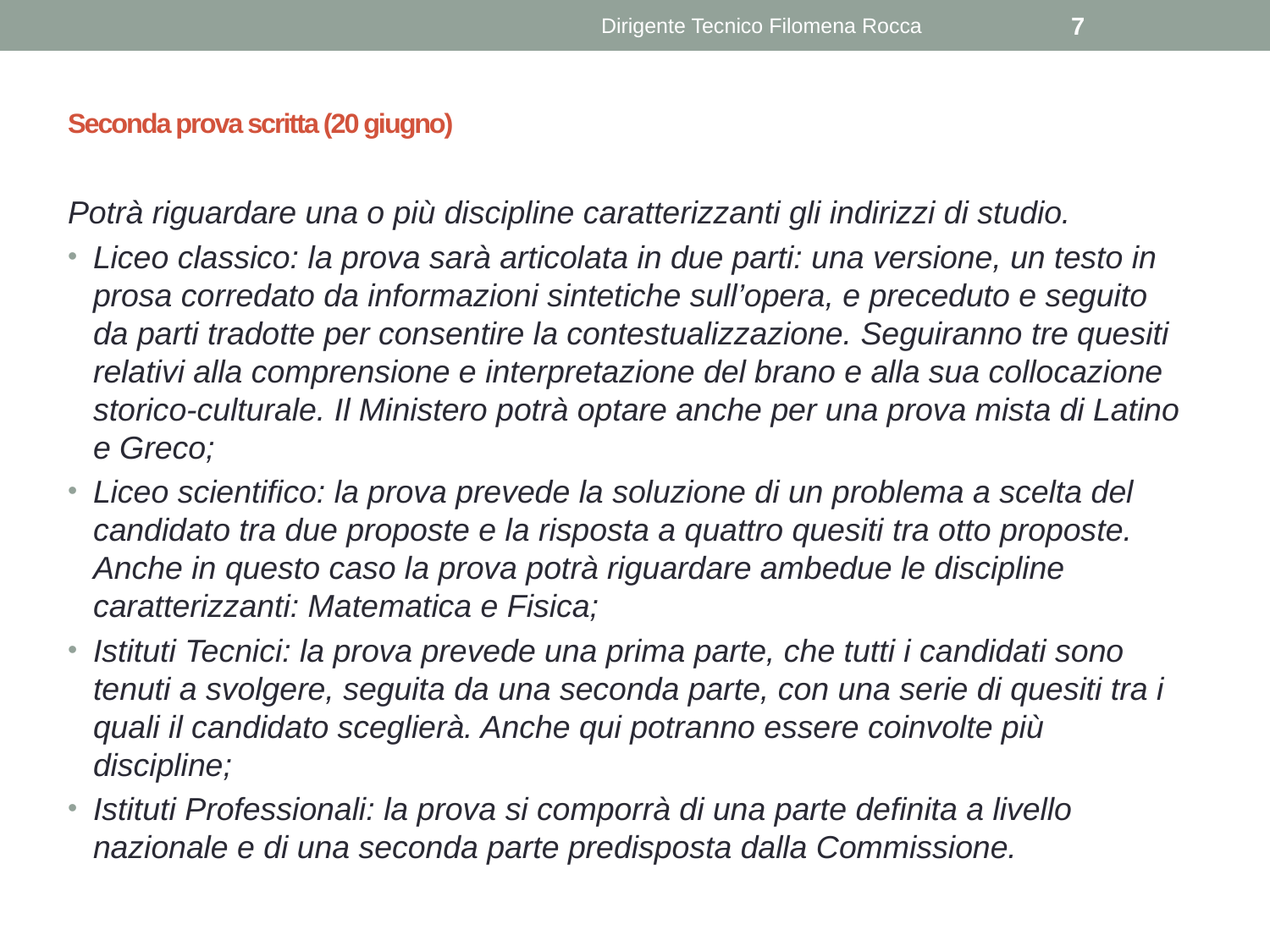

Dirigente Tecnico Filomena Rocca
7
# Seconda prova scritta (20 giugno)
Potrà riguardare una o più discipline caratterizzanti gli indirizzi di studio.
Liceo classico: la prova sarà articolata in due parti: una versione, un testo in prosa corredato da informazioni sintetiche sull’opera, e preceduto e seguito da parti tradotte per consentire la contestualizzazione. Seguiranno tre quesiti relativi alla comprensione e interpretazione del brano e alla sua collocazione storico-culturale. Il Ministero potrà optare anche per una prova mista di Latino e Greco;
Liceo scientifico: la prova prevede la soluzione di un problema a scelta del candidato tra due proposte e la risposta a quattro quesiti tra otto proposte. Anche in questo caso la prova potrà riguardare ambedue le discipline caratterizzanti: Matematica e Fisica;
Istituti Tecnici: la prova prevede una prima parte, che tutti i candidati sono tenuti a svolgere, seguita da una seconda parte, con una serie di quesiti tra i quali il candidato sceglierà. Anche qui potranno essere coinvolte più discipline;
Istituti Professionali: la prova si comporrà di una parte definita a livello nazionale e di una seconda parte predisposta dalla Commissione.